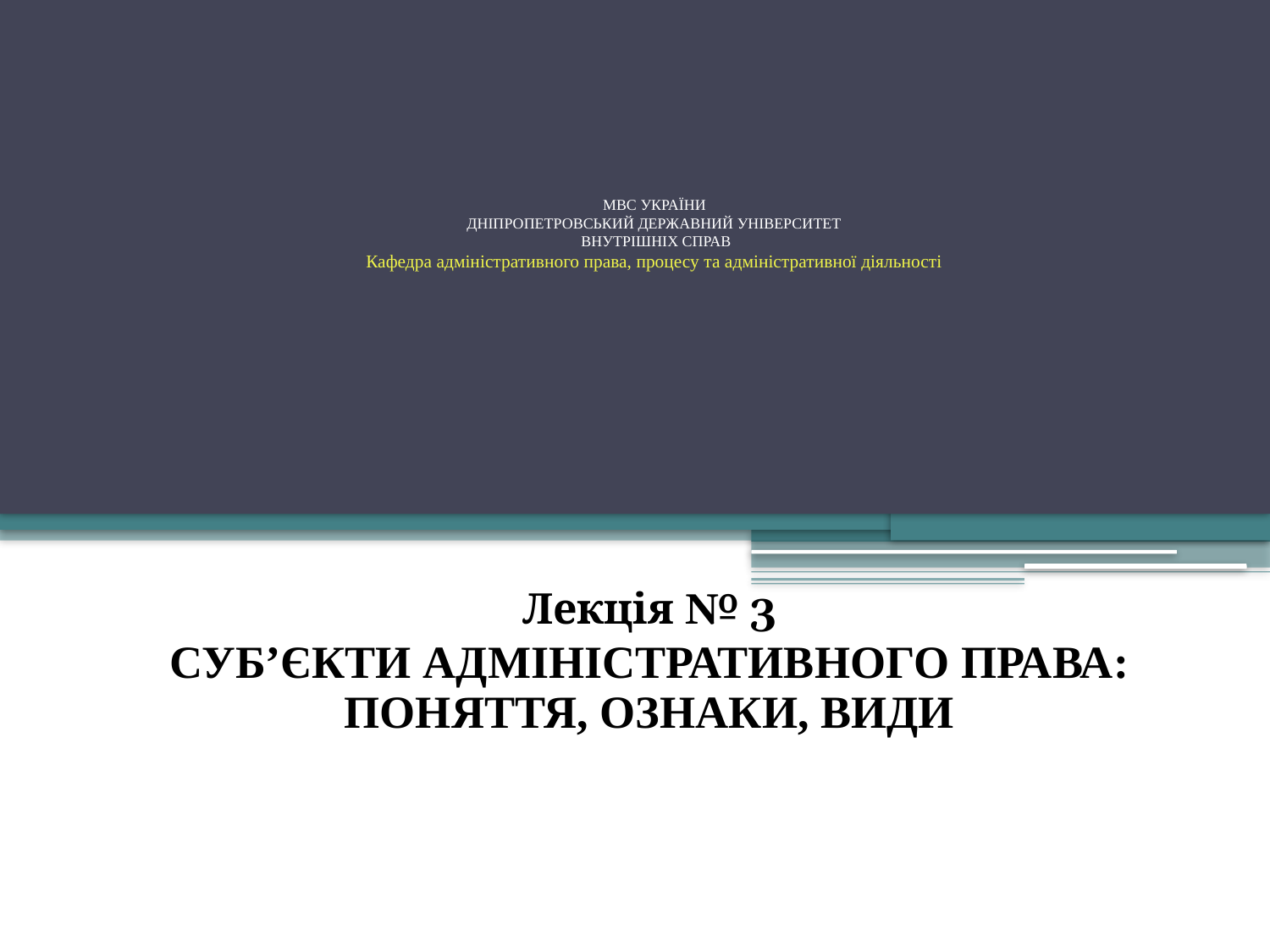

# МВС УКРАЇНИ ДНІПРОПЕТРОВСЬКИЙ ДЕРЖАВНИЙ УНІВЕРСИТЕТ ВНУТРІШНІХ СПРАВ Кафедра адміністративного права, процесу та адміністративної діяльності

Лекція № 3
СУБ’ЄКТИ АДМІНІСТРАТИВНОГО ПРАВА: ПОНЯТТЯ, ОЗНАКИ, ВИДИ